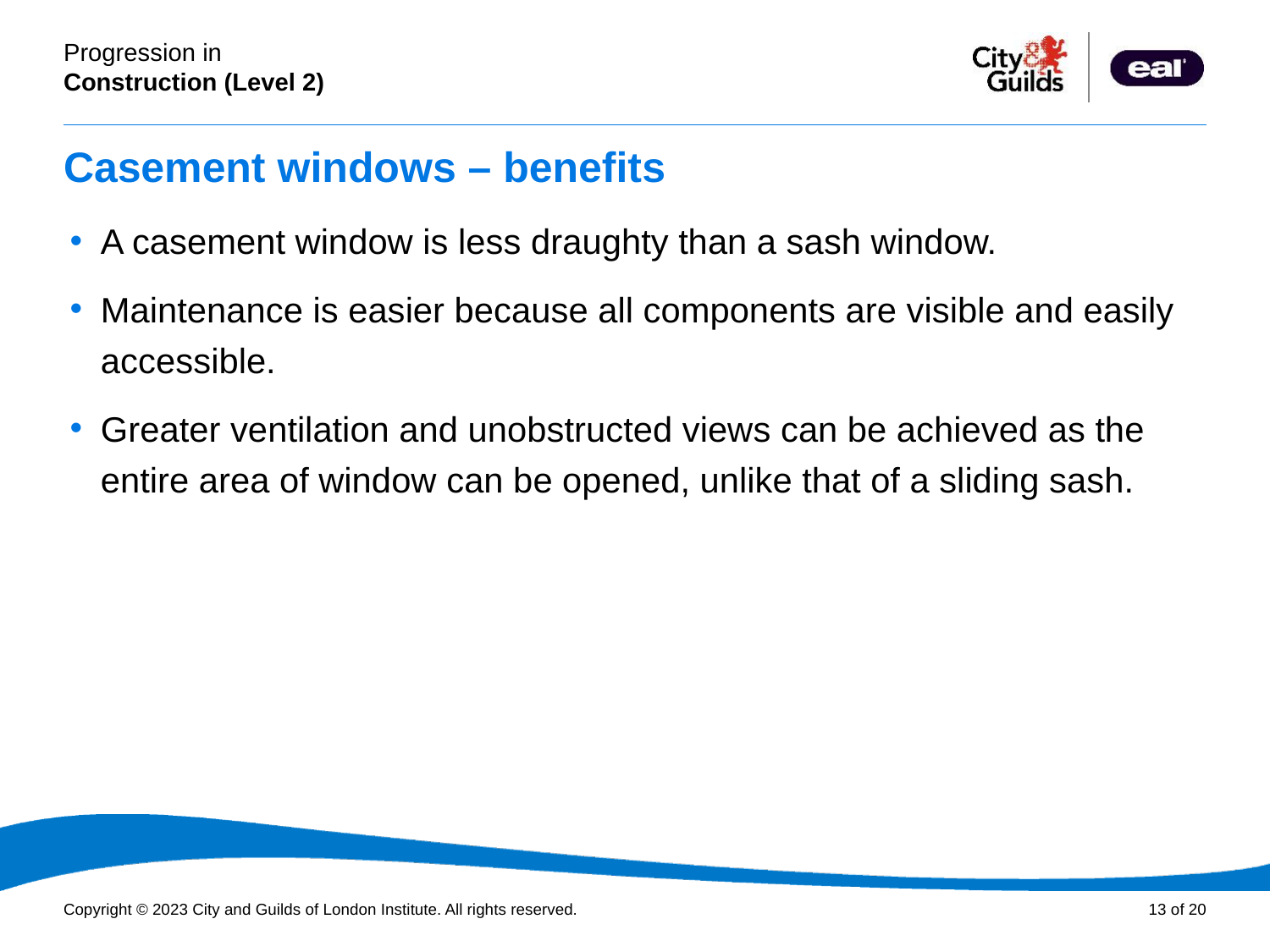

# Casement windows – benefits
A casement window is less draughty than a sash window.
Maintenance is easier because all components are visible and easily accessible.
Greater ventilation and unobstructed views can be achieved as the entire area of window can be opened, unlike that of a sliding sash.